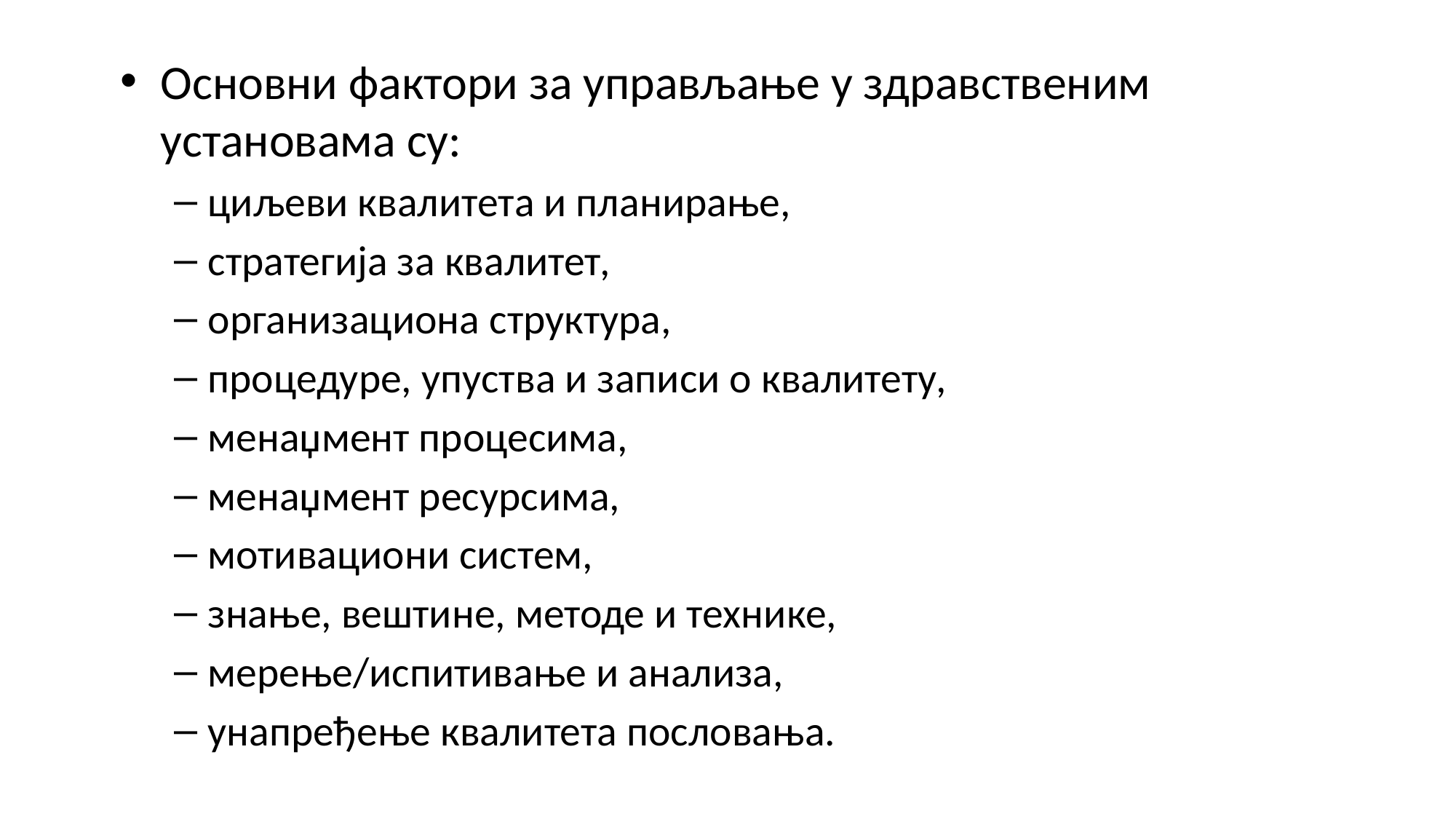

Основни фактори за управљање у здравственим установама су:
циљеви квалитета и планирање,
стратегија за квалитет,
организациона структура,
процедуре, упуства и записи о квалитету,
менаџмент процесима,
менаџмент ресурсима,
мотивациони систем,
знање, вештине, методе и технике,
мерење/испитивање и анализа,
унапређење квалитета пословања.